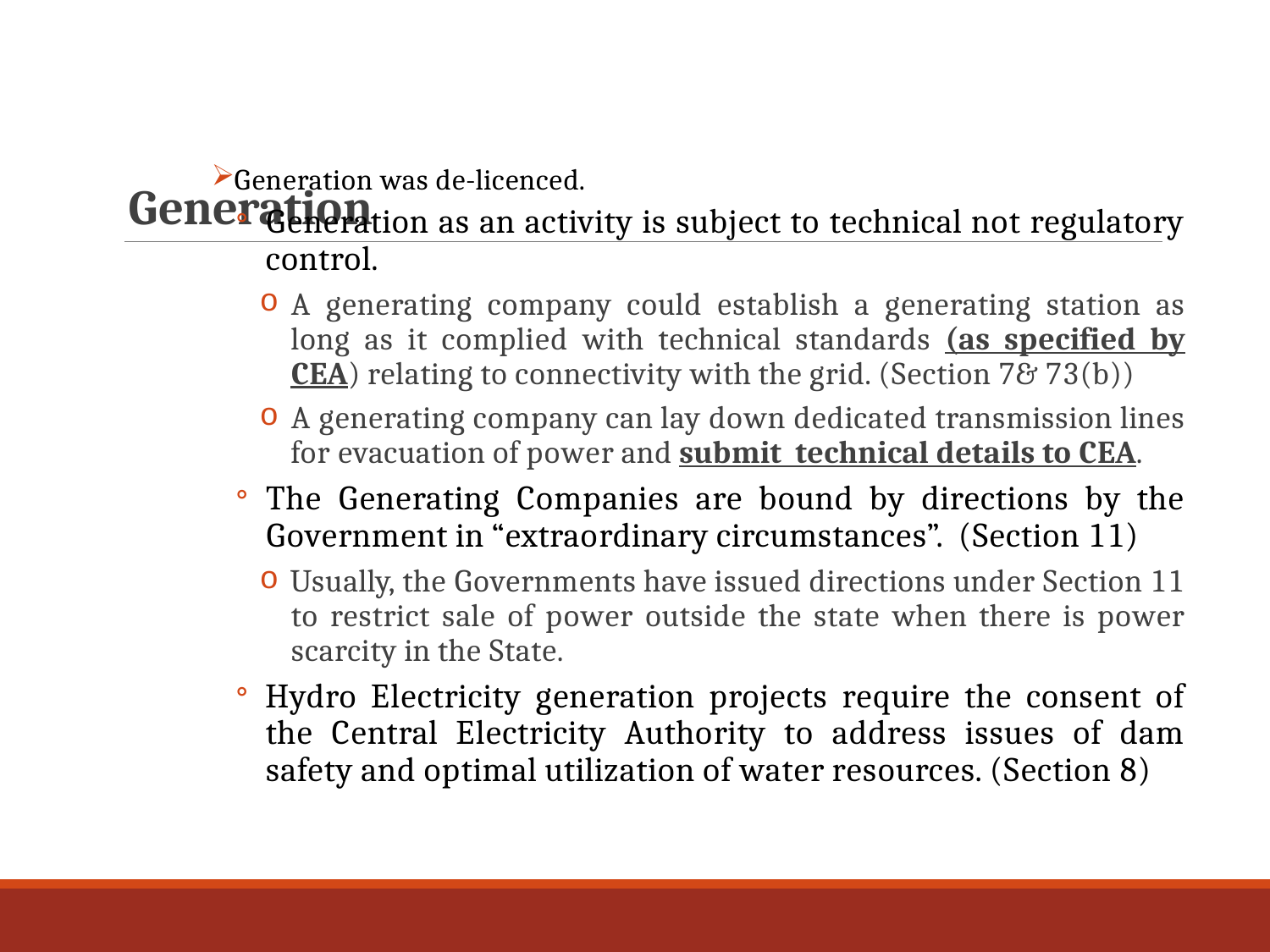

# Generation
Generation was de-licenced.
Generation as an activity is subject to technical not regulatory control.
A generating company could establish a generating station as long as it complied with technical standards (as specified by CEA) relating to connectivity with the grid. (Section 7& 73(b))
A generating company can lay down dedicated transmission lines for evacuation of power and submit  technical details to CEA.
The Generating Companies are bound by directions by the Government in “extraordinary circumstances”.  (Section 11)
Usually, the Governments have issued directions under Section 11 to restrict sale of power outside the state when there is power scarcity in the State.
Hydro Electricity generation projects require the consent of the Central Electricity Authority to address issues of dam safety and optimal utilization of water resources. (Section 8)